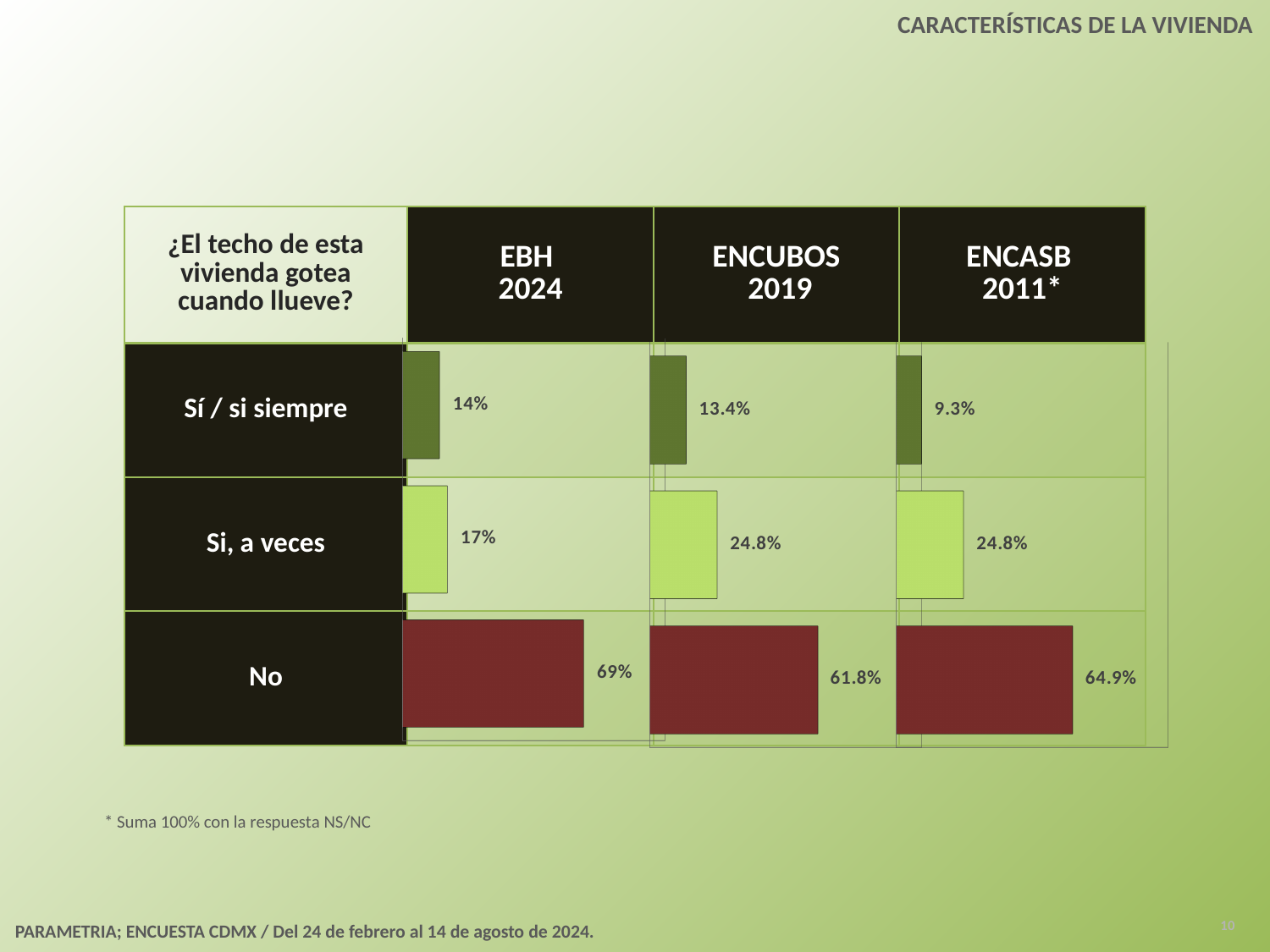

CARACTERÍSTICAS DE LA VIVIENDA
| ¿El techo de esta vivienda gotea cuando llueve? | EBH 2024 | ENCUBOS 2019 | ENCASB 2011\* |
| --- | --- | --- | --- |
| Sí / si siempre |  |  |  |
| Si, a veces |  |  |  |
| No |  |  |  |

[unsupported chart]

[unsupported chart]

[unsupported chart]

* Suma 100% con la respuesta NS/NC
10
PARAMETRIA; ENCUESTA CDMX / Del 24 de febrero al 14 de agosto de 2024.